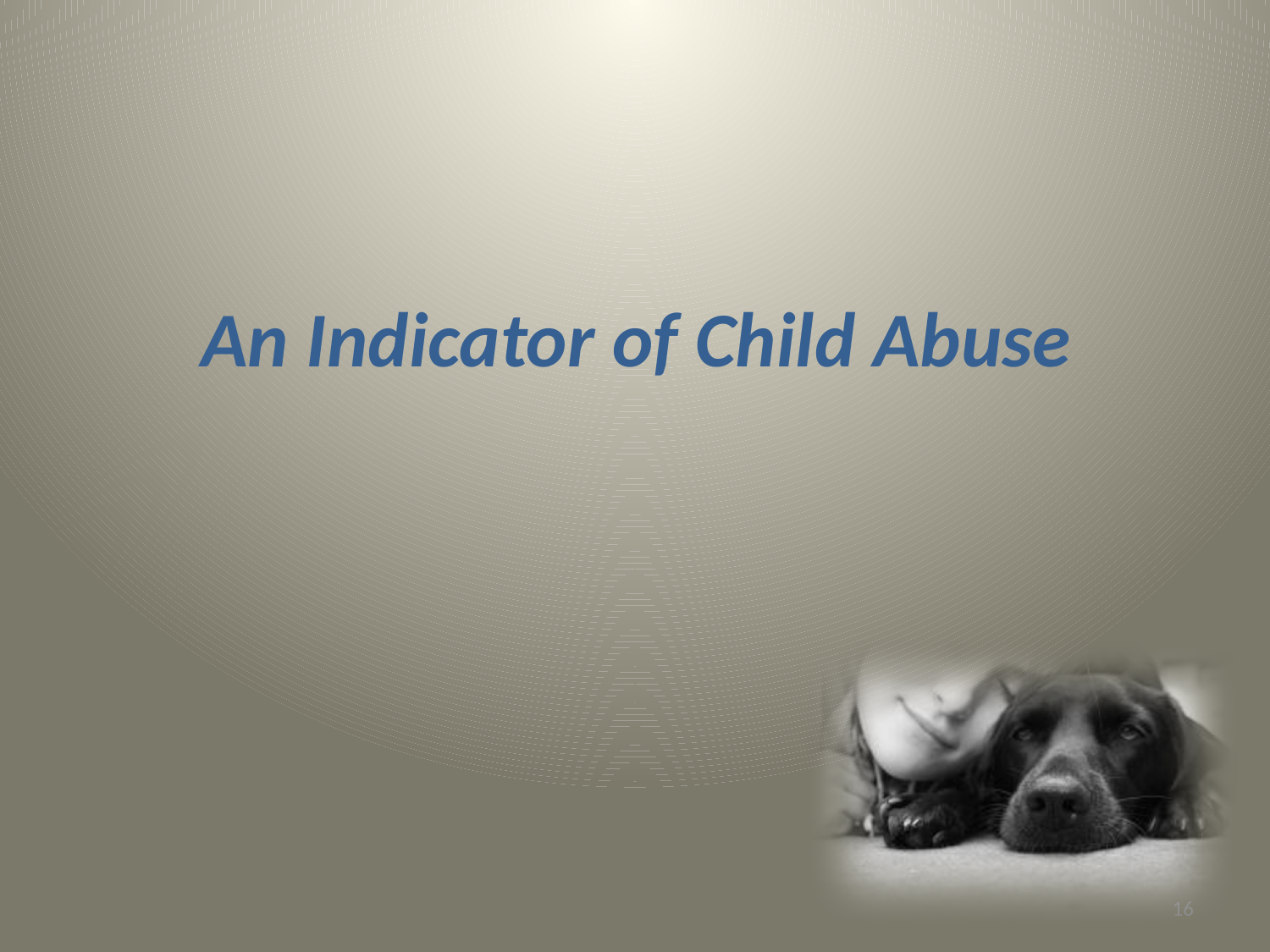

# An Indicator of Child Abuse
16